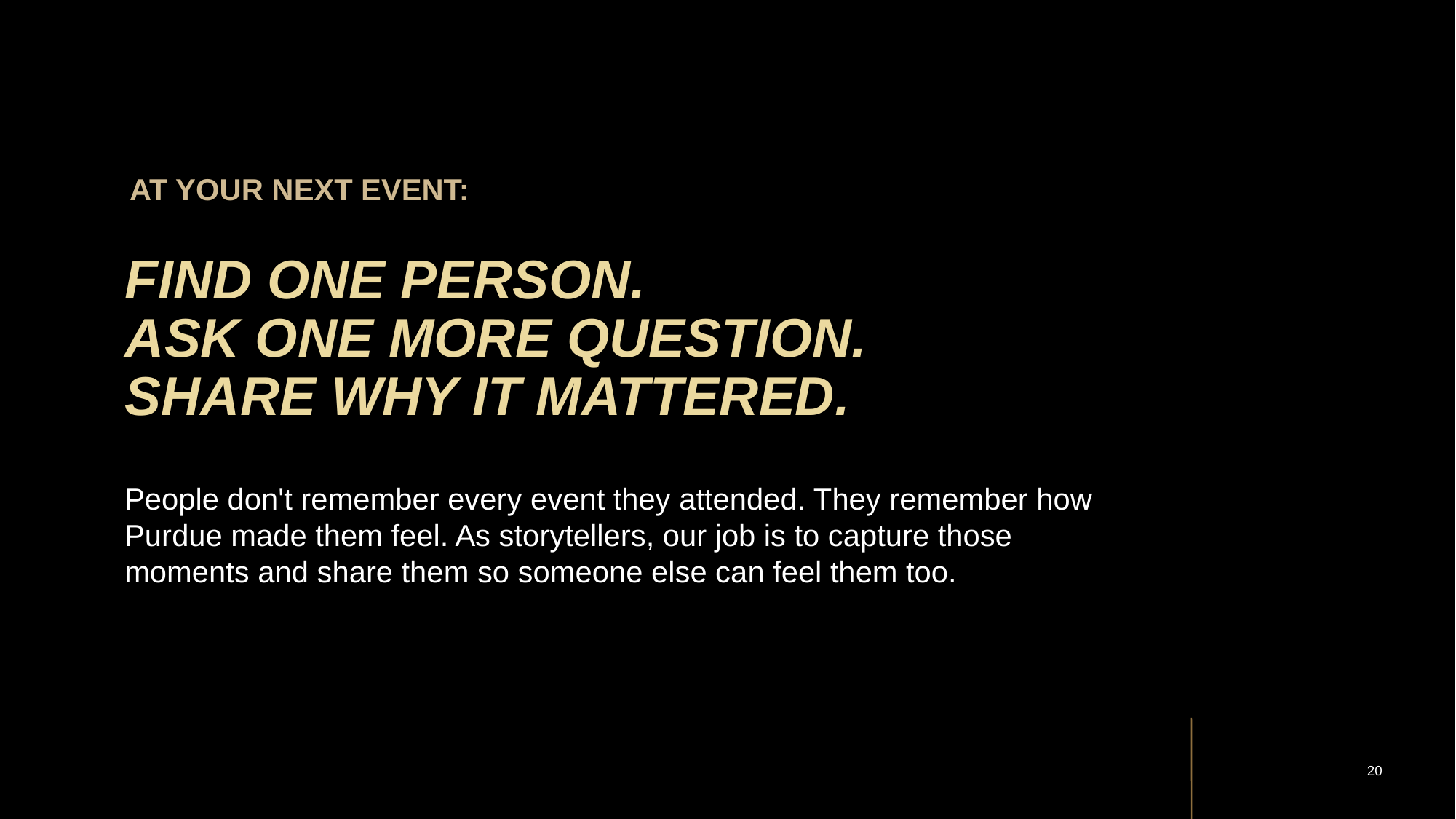

AT YOUR NEXT EVENT:
FIND ONE PERSON.
ASK ONE MORE QUESTION.
SHARE WHY IT MATTERED.
People don't remember every event they attended. They remember how Purdue made them feel. As storytellers, our job is to capture those moments and share them so someone else can feel them too.

20